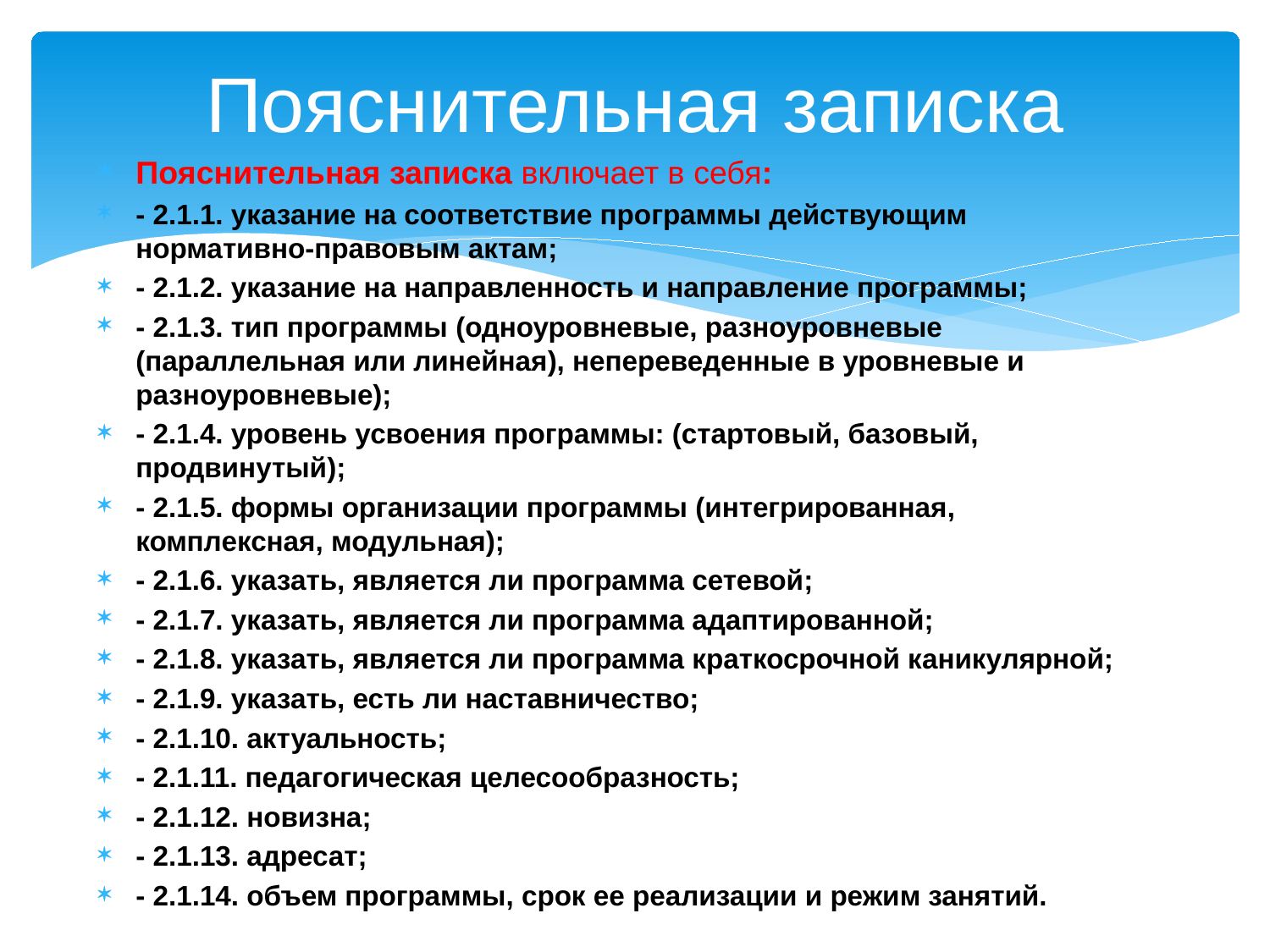

# Пояснительная записка
Пояснительная записка включает в себя:
- 2.1.1. указание на соответствие программы действующим  нормативно-правовым актам;
- 2.1.2. указание на направленность и направление программы;
- 2.1.3. тип программы (одноуровневые, разноуровневые (параллельная или линейная), непереведенные в уровневые и разноуровневые);
- 2.1.4. уровень усвоения программы: (стартовый, базовый, продвинутый);
- 2.1.5. формы организации программы (интегрированная, комплексная, модульная);
- 2.1.6. указать, является ли программа сетевой;
- 2.1.7. указать, является ли программа адаптированной;
- 2.1.8. указать, является ли программа краткосрочной каникулярной;
- 2.1.9. указать, есть ли наставничество;
- 2.1.10. актуальность;
- 2.1.11. педагогическая целесообразность;
- 2.1.12. новизна;
- 2.1.13. адресат;
- 2.1.14. объем программы, срок ее реализации и режим занятий.